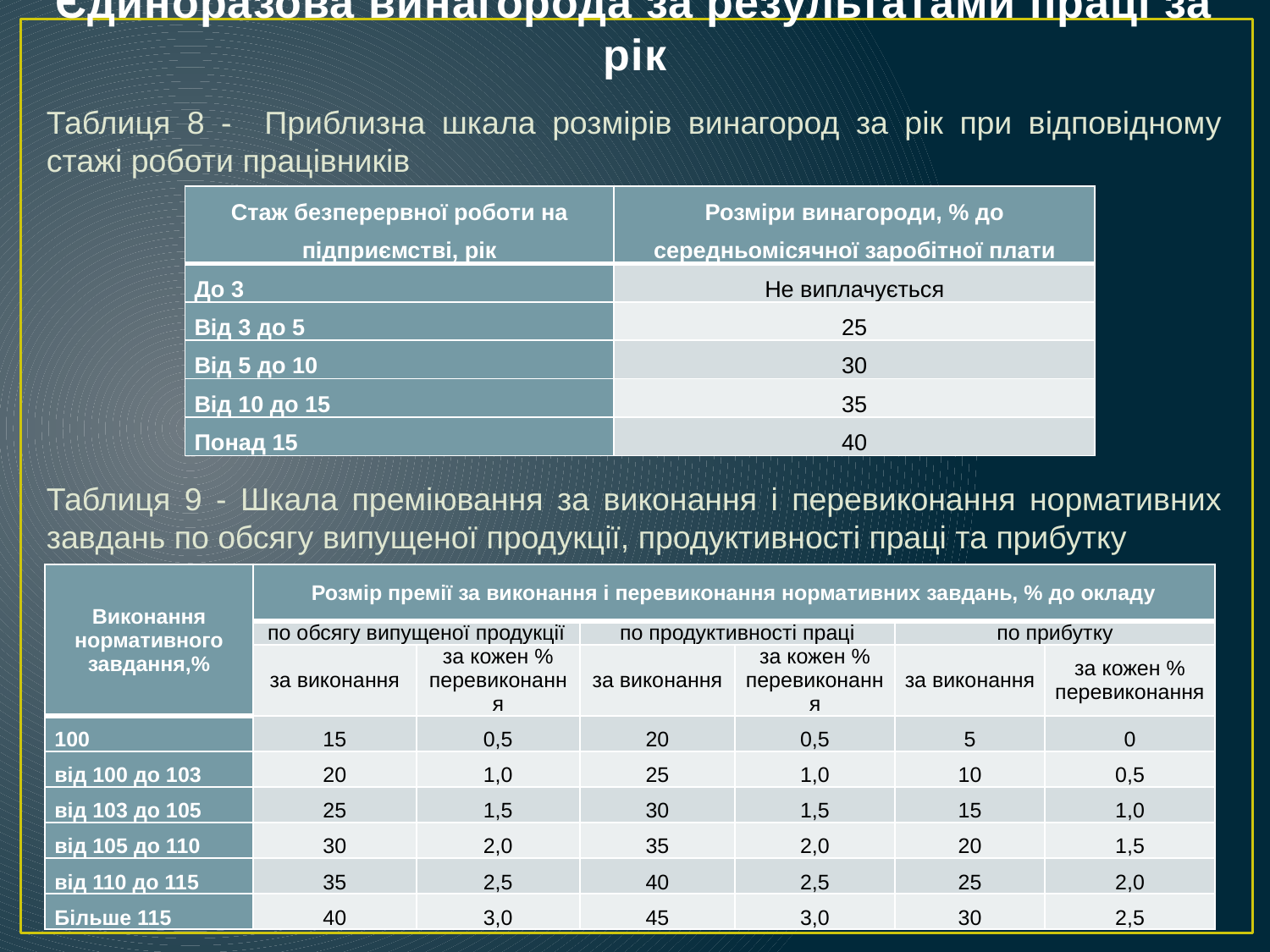

# Єдиноразова винагорода за результатами праці за рік
Таблиця 8 -  Приблизна шкала розмірів винагород за рік при відповідному стажі роботи працівників

Таблиця 9 - Шкала преміювання за виконання і перевиконання нормативних завдань по обсягу випущеної продукції, продуктивності праці та прибутку

| Стаж безперервної роботи на підприємстві, рік | Розміри винагороди, % до середньомісячної заробітної плати |
| --- | --- |
| До 3 | Не виплачується |
| Від 3 до 5 | 25 |
| Від 5 до 10 | 30 |
| Від 10 до 15 | 35 |
| Понад 15 | 40 |
| Виконання нормативного завдання,% | Розмір премії за виконання і перевиконання нормативних завдань, % до окладу |  |  |  |  |  |
| --- | --- | --- | --- | --- | --- | --- |
|  | по обсягу випущеної продукції |  | по продуктивності праці |  | по прибутку |  |
|  | за виконання | за кожен % перевиконання | за виконання | за кожен % перевиконання | за виконання | за кожен % перевиконання |
| 100 | 15 | 0,5 | 20 | 0,5 | 5 | 0 |
| від 100 до 103 | 20 | 1,0 | 25 | 1,0 | 10 | 0,5 |
| від 103 до 105 | 25 | 1,5 | 30 | 1,5 | 15 | 1,0 |
| від 105 до 110 | 30 | 2,0 | 35 | 2,0 | 20 | 1,5 |
| від 110 до 115 | 35 | 2,5 | 40 | 2,5 | 25 | 2,0 |
| Більше 115 | 40 | 3,0 | 45 | 3,0 | 30 | 2,5 |